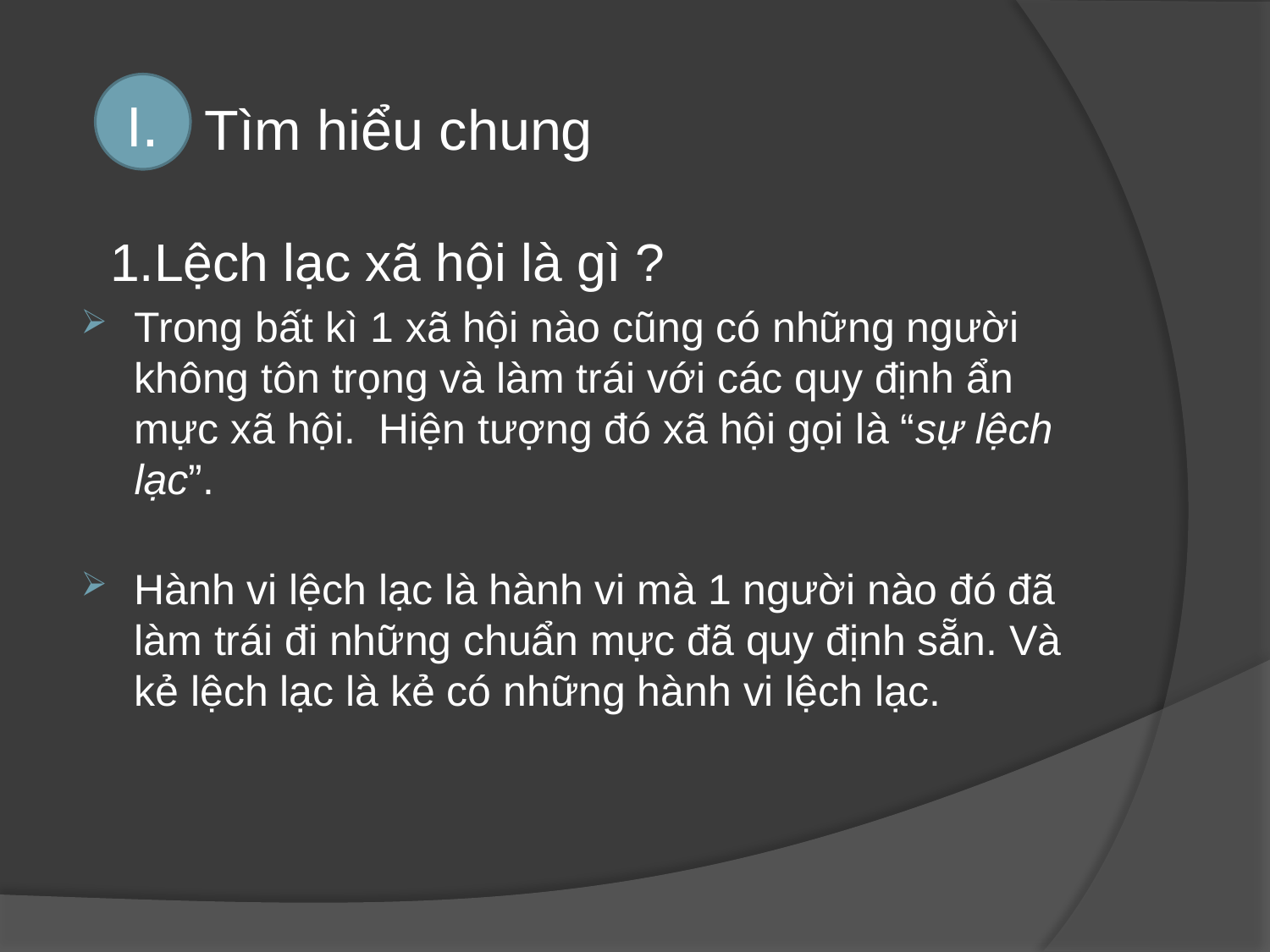

# Tìm hiểu chung
I.
  1.Lệch lạc xã hội là gì ?
Trong bất kì 1 xã hội nào cũng có những người không tôn trọng và làm trái với các quy định ẩn mực xã hội.  Hiện tượng đó xã hội gọi là “sự lệch lạc”.
Hành vi lệch lạc là hành vi mà 1 người nào đó đã làm trái đi những chuẩn mực đã quy định sẵn. Và kẻ lệch lạc là kẻ có những hành vi lệch lạc.